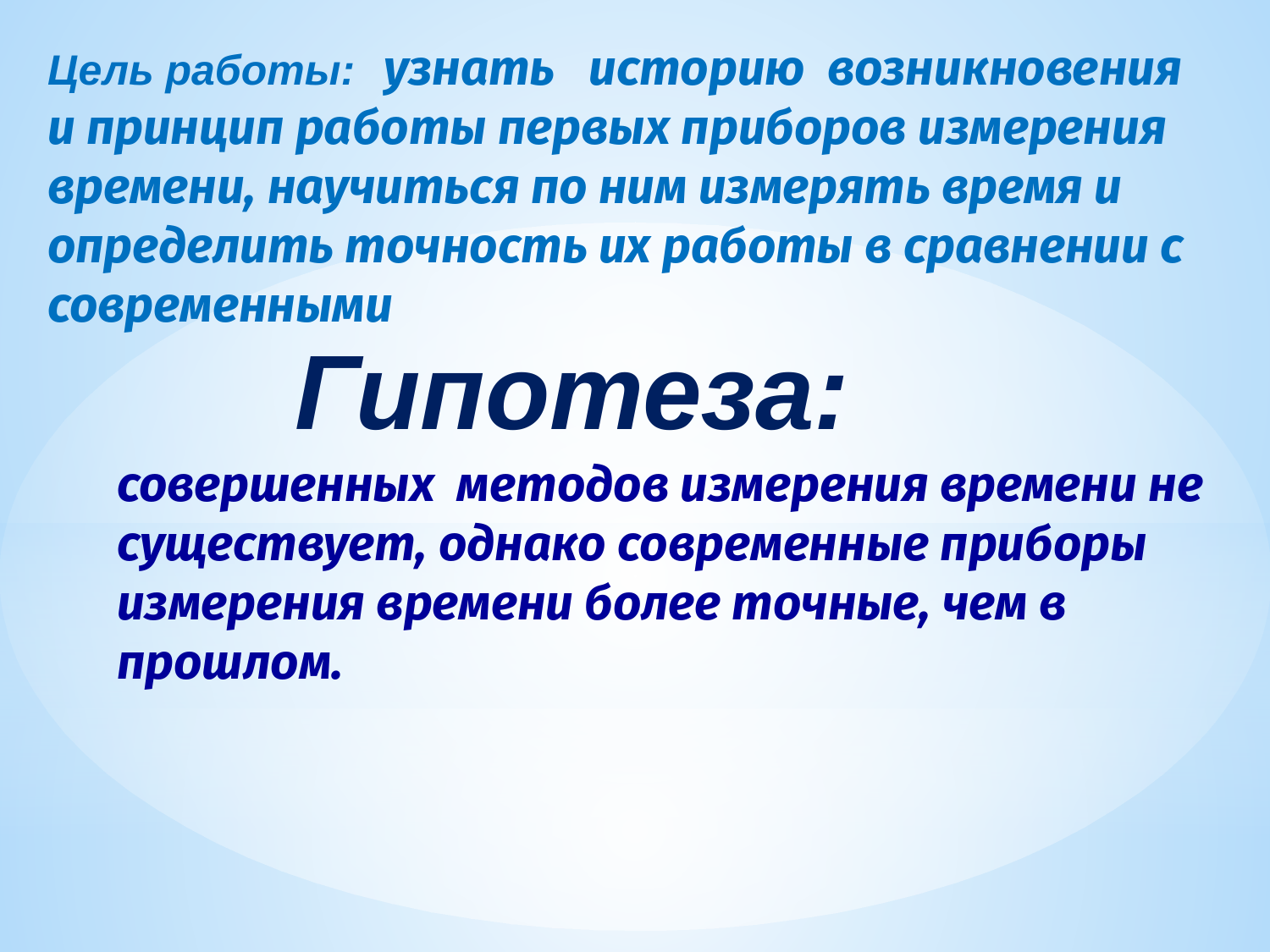

Цель работы:   узнать   историю  возникновения и принцип работы первых приборов измерения времени, научиться по ним измерять время и определить точность их работы в сравнении с современными
Гипотеза:

совершенных  методов измерения времени не существует, однако современные приборы измерения времени более точные, чем в  прошлом.